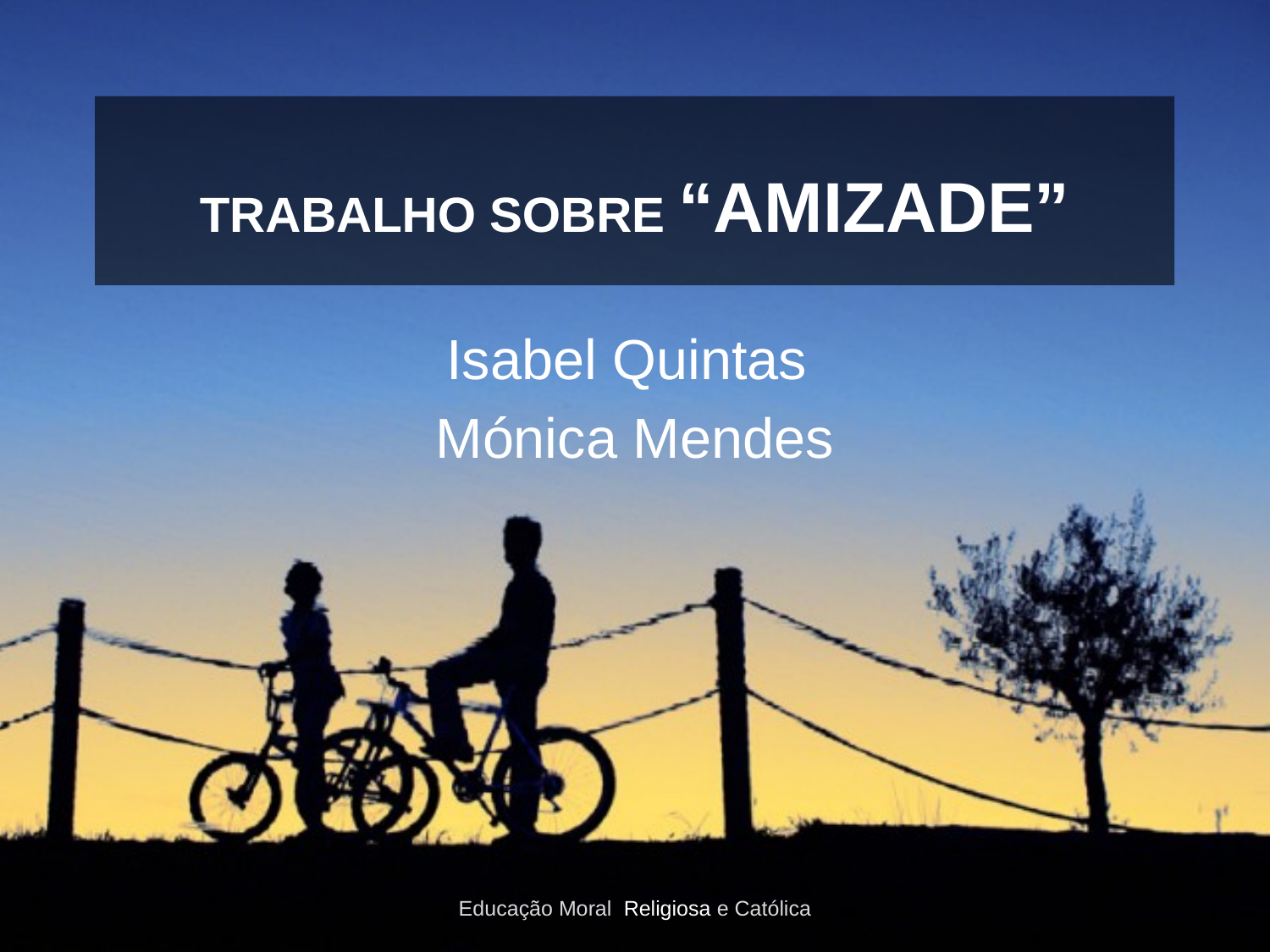

# Trabalho sobre “Amizade”
Isabel Quintas
Mónica Mendes

Educação Moral  Religiosa e Católica